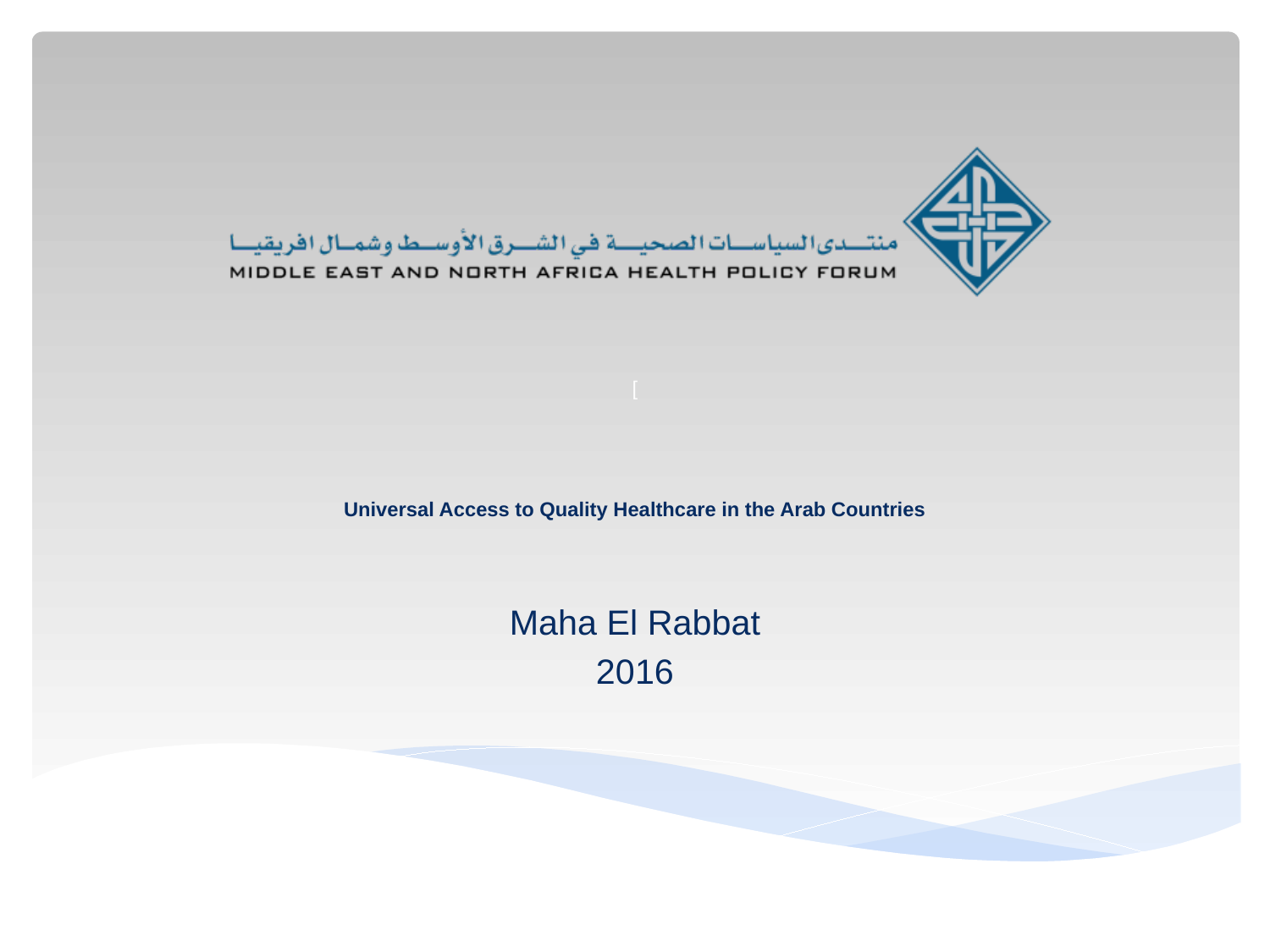

# [ Universal Access to Quality Healthcare in the Arab Countries
Maha El Rabbat
2016